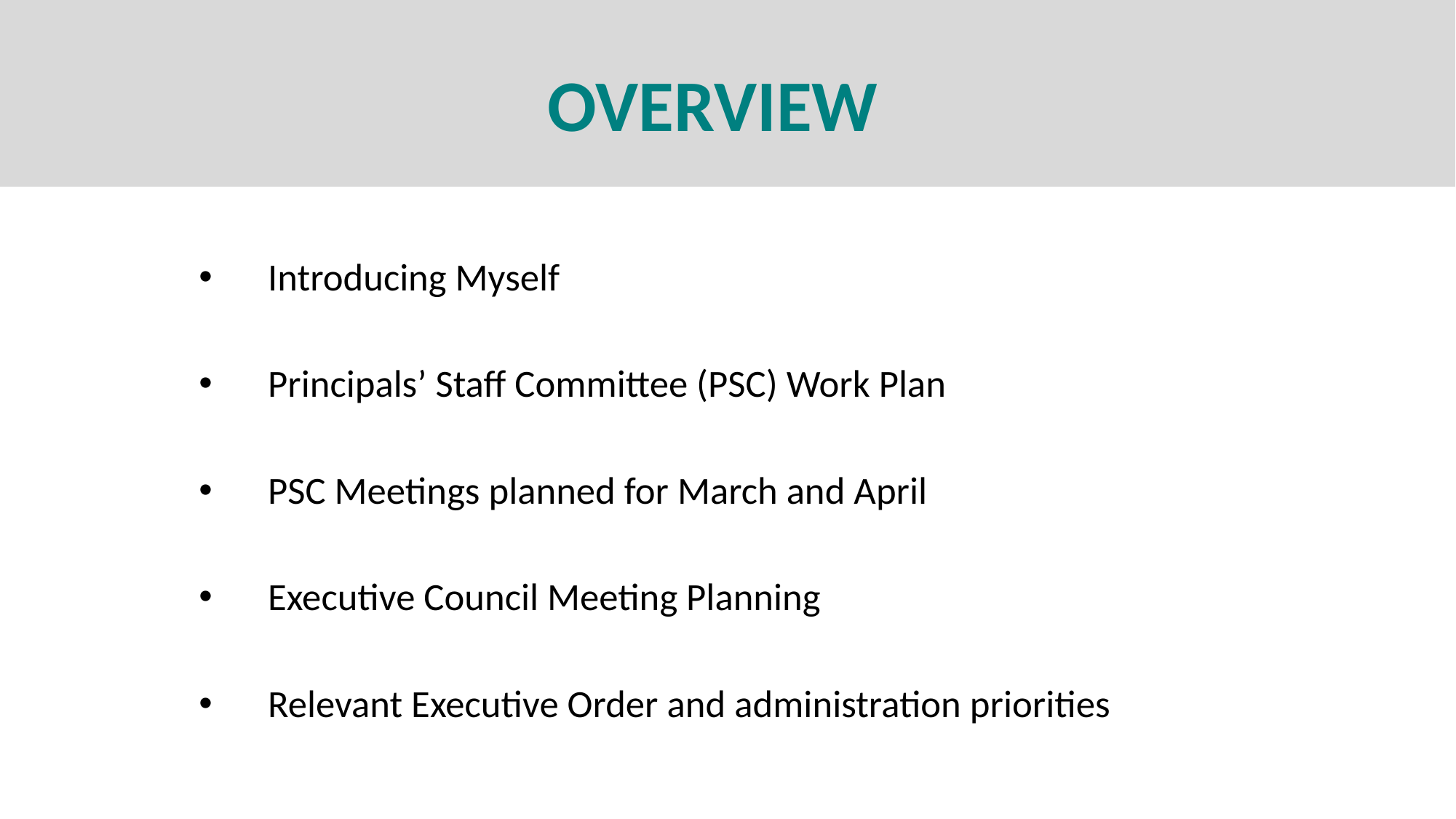

# OVERVIEW
     Introducing Myself

     Principals’ Staff Committee (PSC) Work Plan

     PSC Meetings planned for March and April

     Executive Council Meeting Planning

     Relevant Executive Order and administration priorities